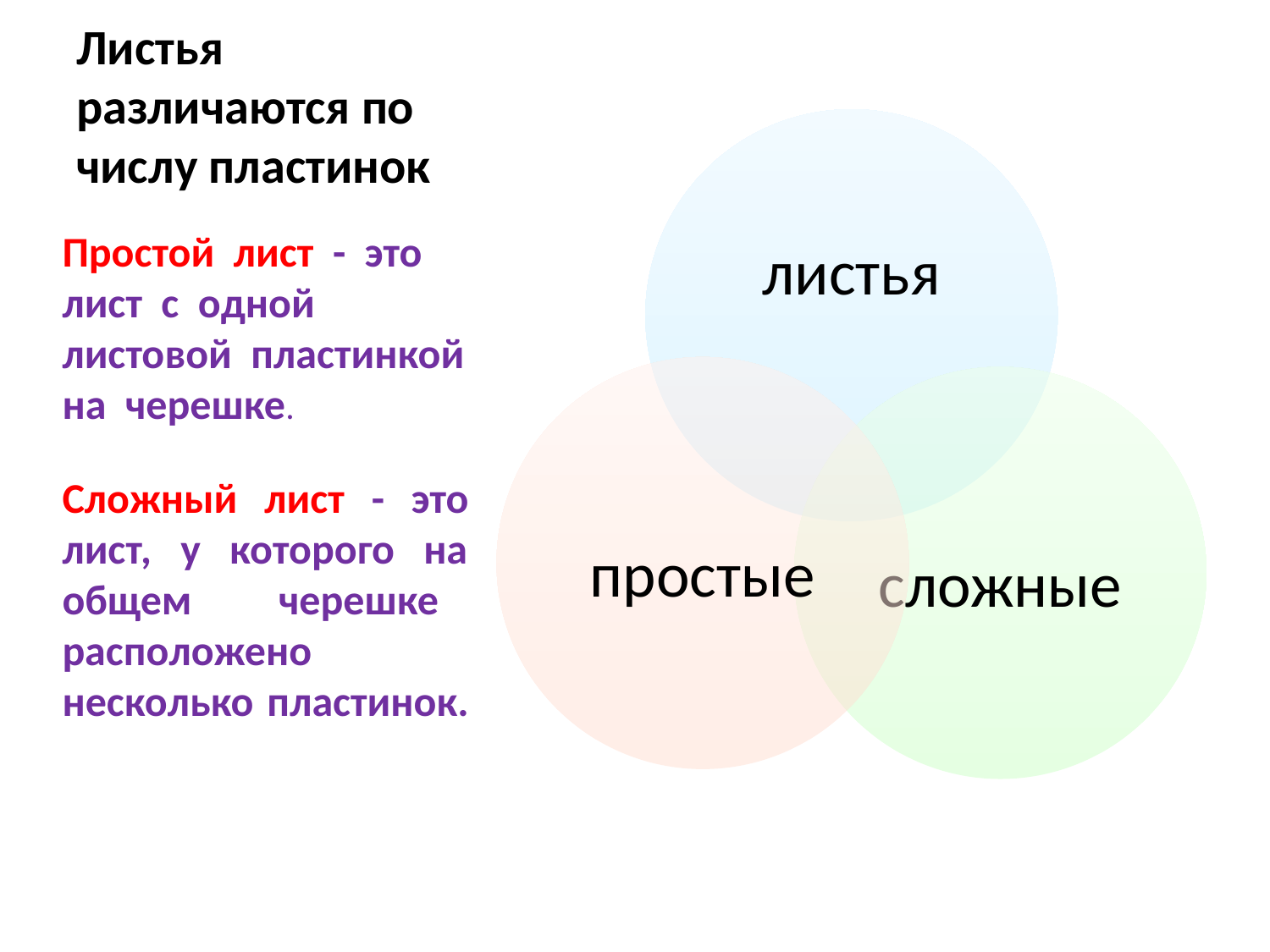

# Листья различаются по числу пластинок
листья
сложные
простые
Простой  лист  -  это  лист  с  одной  листовой  пластинкой  на  черешке.

Сложный  лист  -  это  лист,  у  которого  на  общем  черешке  расположено  несколько пластинок.